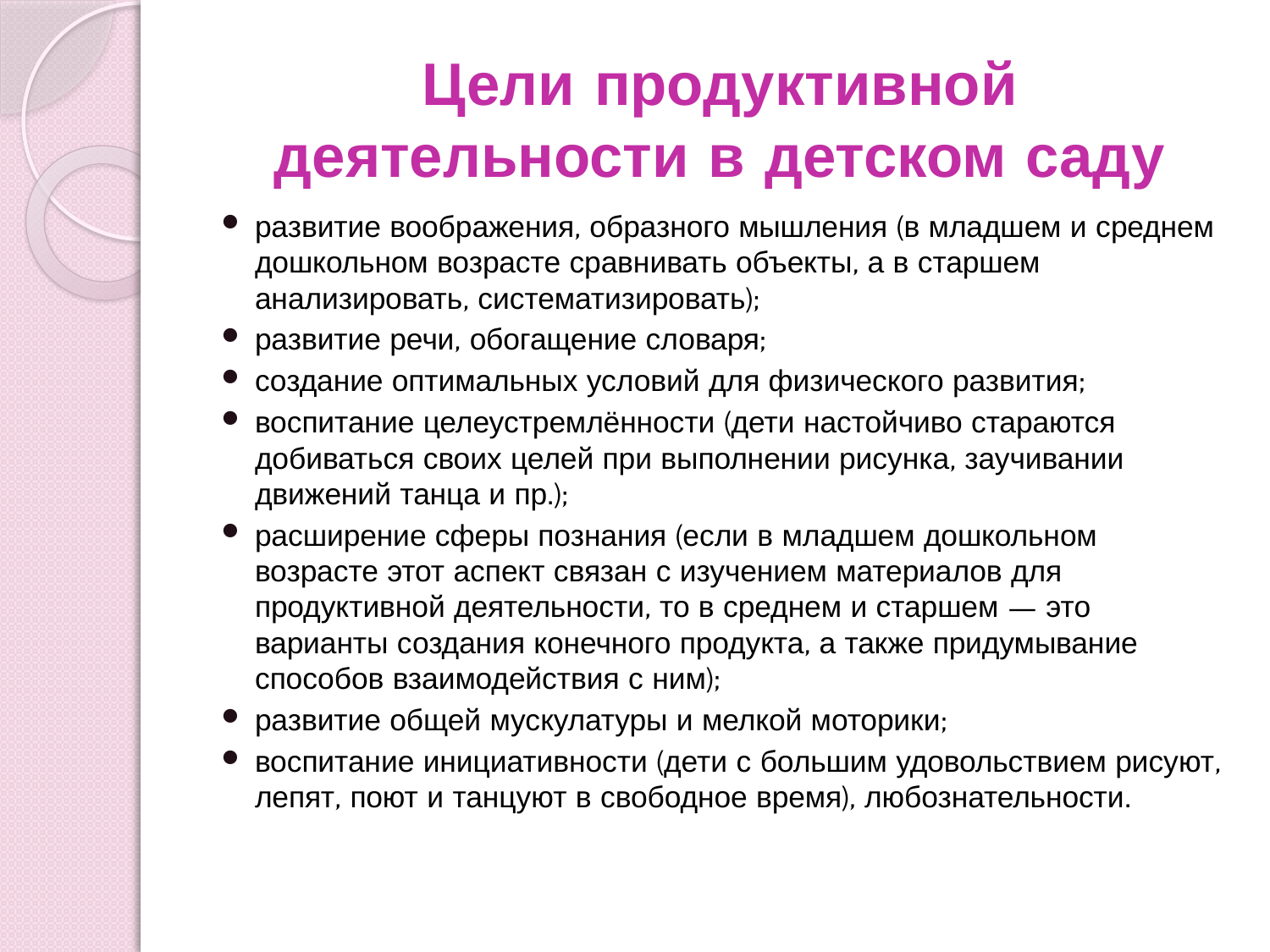

# Цели продуктивной деятельности в детском саду
развитие воображения, образного мышления (в младшем и среднем дошкольном возрасте сравнивать объекты, а в старшем анализировать, систематизировать);
развитие речи, обогащение словаря;
создание оптимальных условий для физического развития;
воспитание целеустремлённости (дети настойчиво стараются добиваться своих целей при выполнении рисунка, заучивании движений танца и пр.);
расширение сферы познания (если в младшем дошкольном возрасте этот аспект связан с изучением материалов для продуктивной деятельности, то в среднем и старшем — это варианты создания конечного продукта, а также придумывание способов взаимодействия с ним);
развитие общей мускулатуры и мелкой моторики;
воспитание инициативности (дети с большим удовольствием рисуют, лепят, поют и танцуют в свободное время), любознательности.